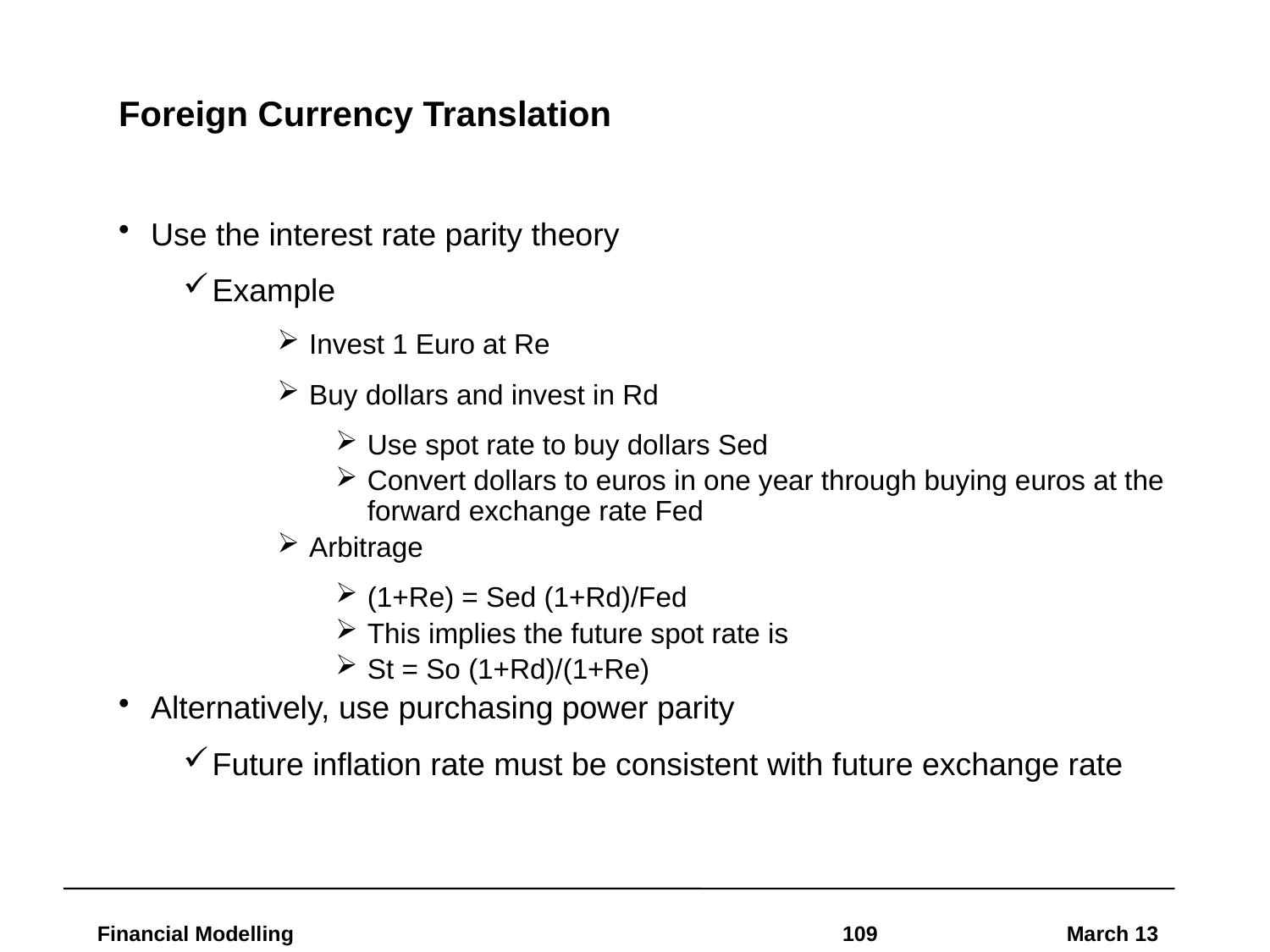

# Foreign Currency Translation
Use the interest rate parity theory
Example
Invest 1 Euro at Re
Buy dollars and invest in Rd
Use spot rate to buy dollars Sed
Convert dollars to euros in one year through buying euros at the forward exchange rate Fed
Arbitrage
(1+Re) = Sed (1+Rd)/Fed
This implies the future spot rate is
St = So (1+Rd)/(1+Re)
Alternatively, use purchasing power parity
Future inflation rate must be consistent with future exchange rate